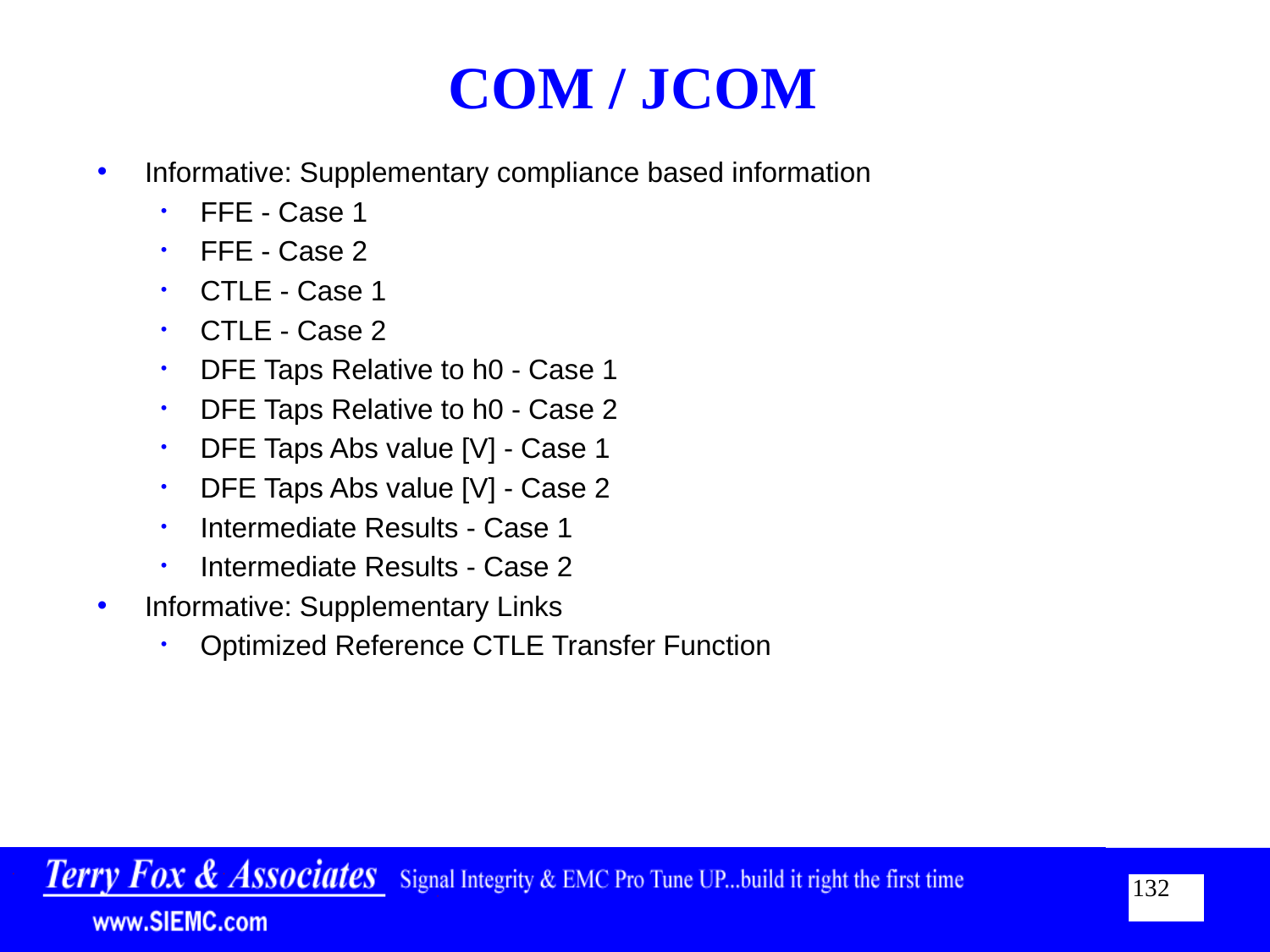

# COM / JCOM
Informative: Supplementary compliance based information
FFE - Case 1
FFE - Case 2
CTLE - Case 1
CTLE - Case 2
DFE Taps Relative to h0 - Case 1
DFE Taps Relative to h0 - Case 2
DFE Taps Abs value [V] - Case 1
DFE Taps Abs value [V] - Case 2
Intermediate Results - Case 1
Intermediate Results - Case 2
Informative: Supplementary Links
Optimized Reference CTLE Transfer Function
132